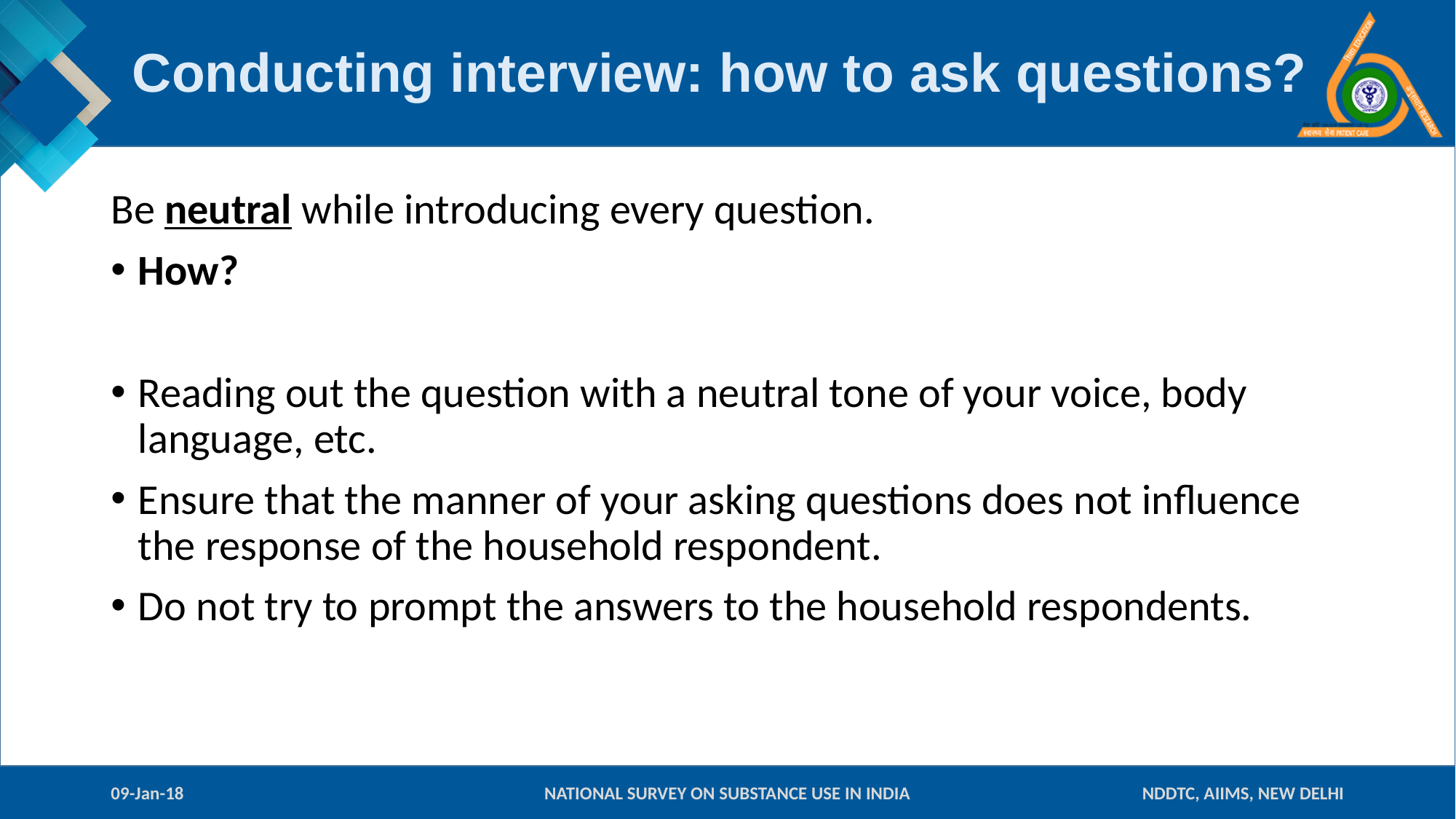

# Conducting interview: how to ask questions?
Be neutral while introducing every question.
How?

Reading out the question with a neutral tone of your voice, body language, etc.
Ensure that the manner of your asking questions does not influence the response of the household respondent.
Do not try to prompt the answers to the household respondents.
09-Jan-18
NATIONAL SURVEY ON SUBSTANCE USE IN INDIA
NDDTC, AIIMS, NEW DELHI